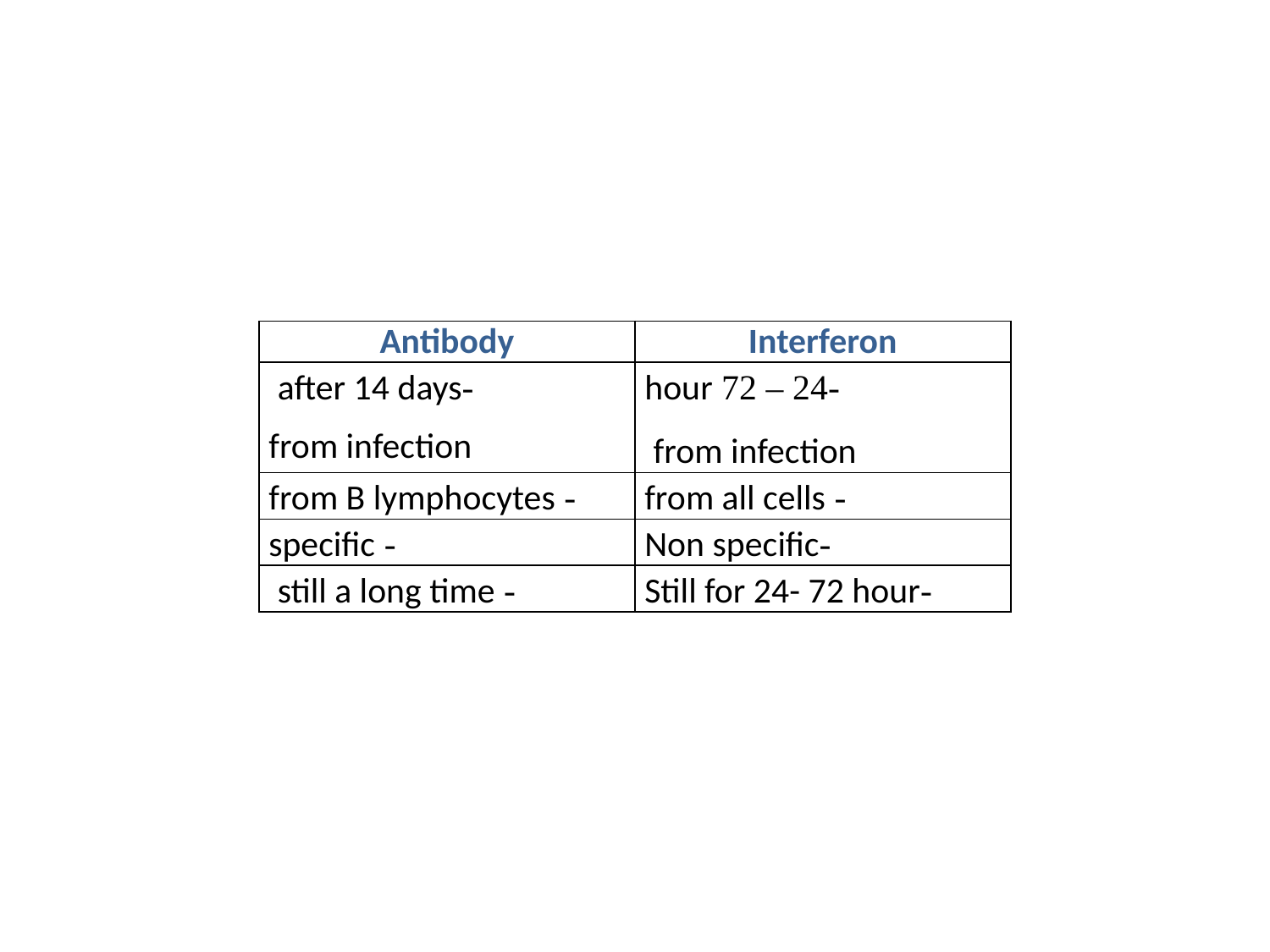

| Antibody | Interferon |
| --- | --- |
| -after 14 days from infection | -24 – 72 hour from infection |
| - from B lymphocytes | - from all cells |
| - specific | -Non specific |
| - still a long time | -Still for 24- 72 hour |